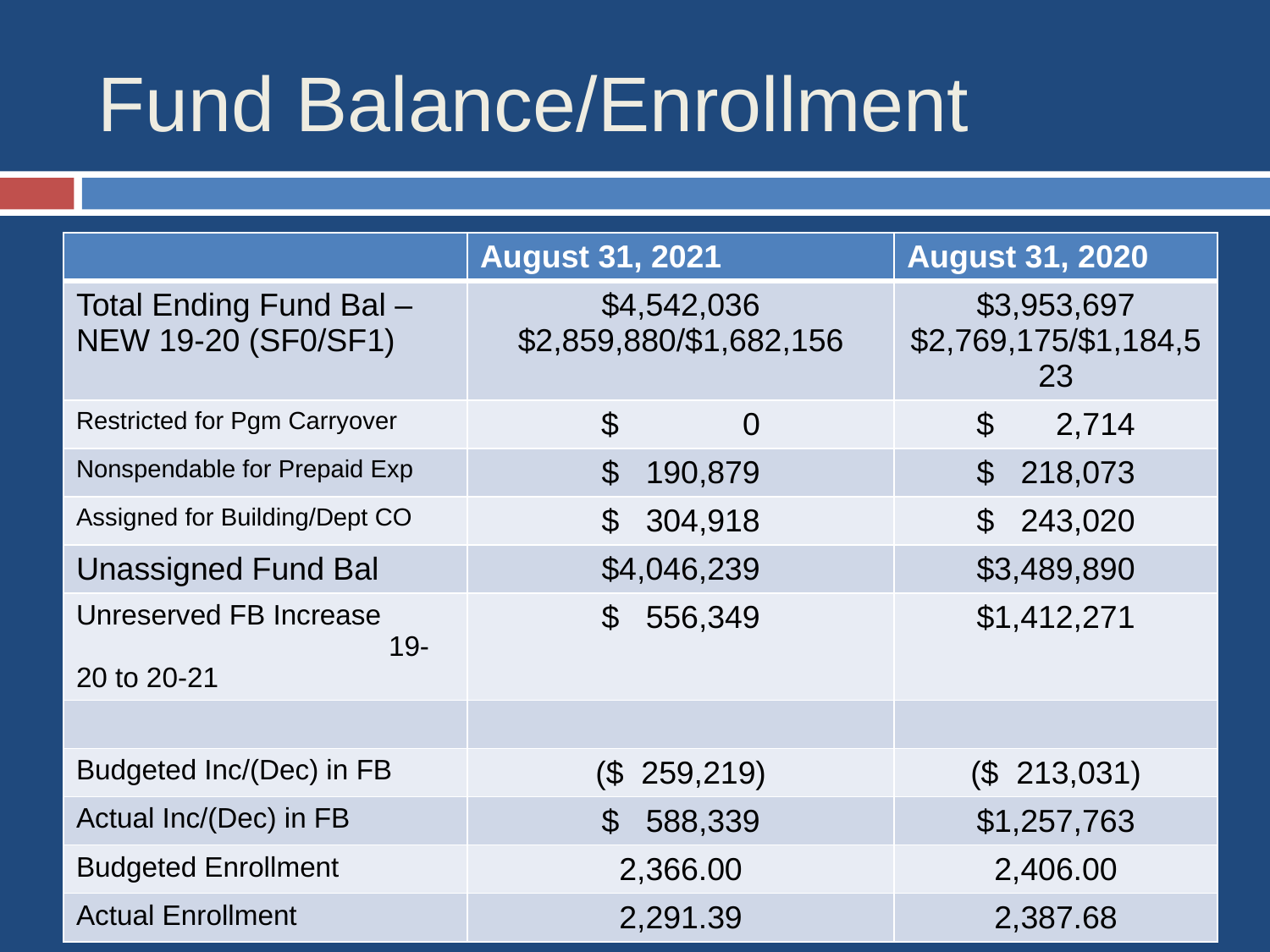

# Fund Balance/Enrollment
|  | August 31, 2021 | August 31, 2020 |
| --- | --- | --- |
| Total Ending Fund Bal – NEW 19-20 (SF0/SF1) | $4,542,036 $2,859,880/$1,682,156 | $3,953,697 $2,769,175/$1,184,523 |
| Restricted for Pgm Carryover | $ 0 | $ 2,714 |
| Nonspendable for Prepaid Exp | $ 190,879 | $ 218,073 |
| Assigned for Building/Dept CO | $ 304,918 | $ 243,020 |
| Unassigned Fund Bal | $4,046,239 | $3,489,890 |
| Unreserved FB Increase 19-20 to 20-21 | $ 556,349 | $1,412,271 |
|  |  |  |
| Budgeted Inc/(Dec) in FB | ($ 259,219) | ($ 213,031) |
| Actual Inc/(Dec) in FB | $ 588,339 | $1,257,763 |
| Budgeted Enrollment | 2,366.00 | 2,406.00 |
| Actual Enrollment | 2,291.39 | 2,387.68 |